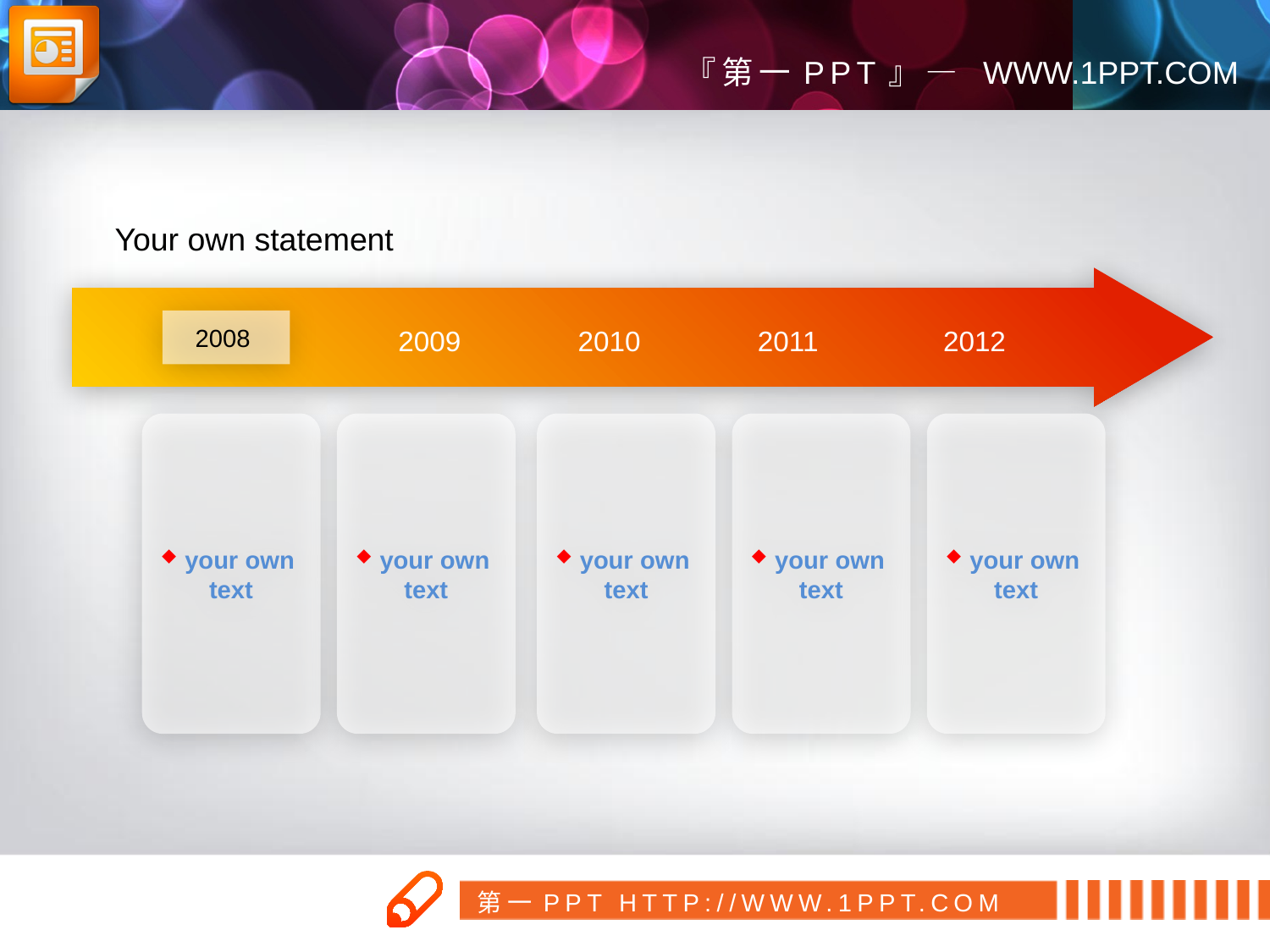

Your own statement
                                        2009               2010               2011                2012
2008
your own text
your own text
your own text
your own text
your own text